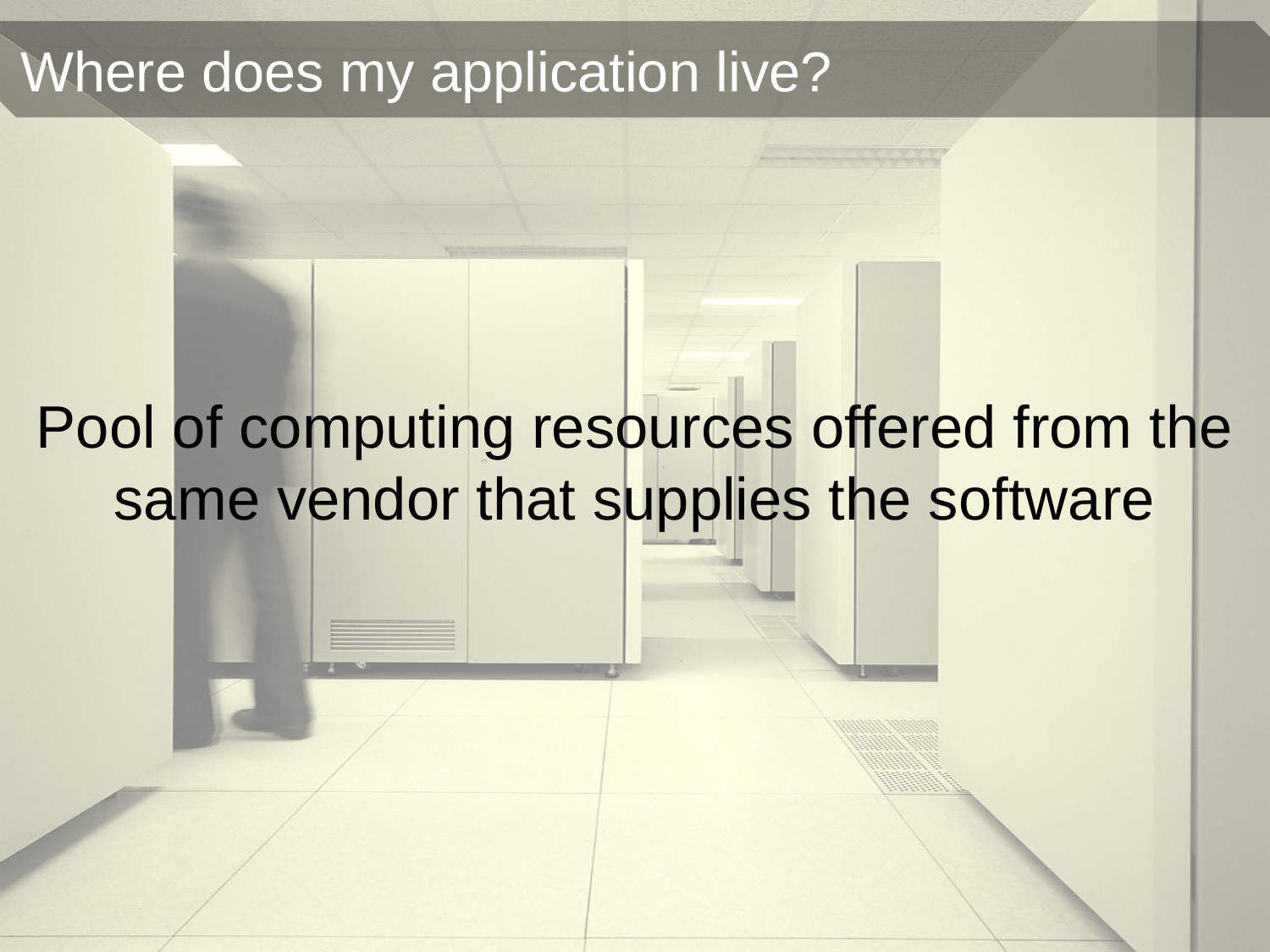

Pool of computing resources offered from the same vendor that supplies the software